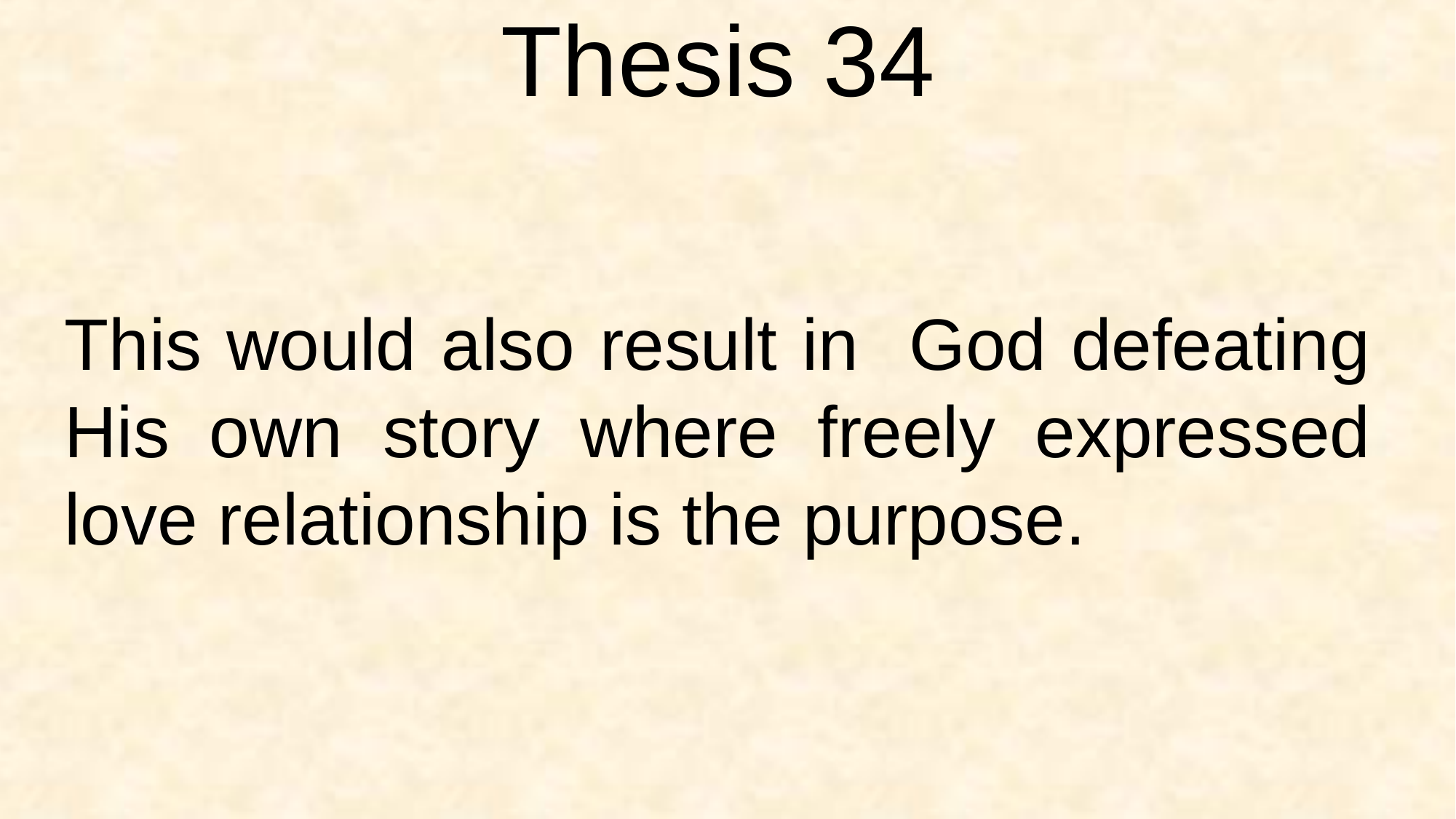

Thesis 34

This would also result in  God defeating His own story where freely expressed love relationship is the purpose.